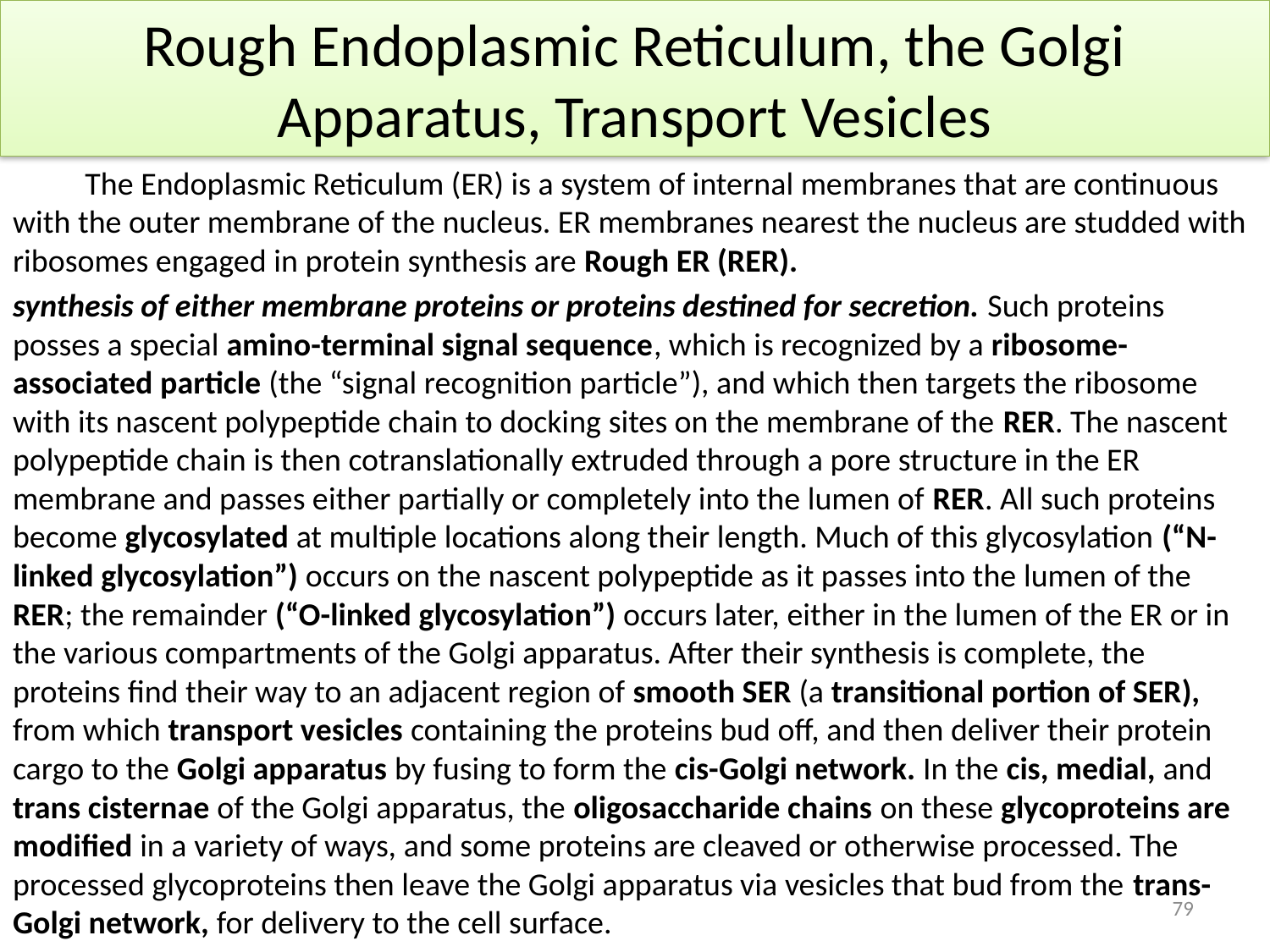

# Rough Endoplasmic Reticulum, the Golgi Apparatus, Transport Vesicles
	The Endoplasmic Reticulum (ER) is a system of internal membranes that are continuous with the outer membrane of the nucleus. ER membranes nearest the nucleus are studded with ribosomes engaged in protein synthesis are Rough ER (RER).
synthesis of either membrane proteins or proteins destined for secretion. Such proteins posses a special amino-terminal signal sequence, which is recognized by a ribosome-associated particle (the “signal recognition particle”), and which then targets the ribosome with its nascent polypeptide chain to docking sites on the membrane of the RER. The nascent polypeptide chain is then cotranslationally extruded through a pore structure in the ER membrane and passes either partially or completely into the lumen of RER. All such proteins become glycosylated at multiple locations along their length. Much of this glycosylation (“N-linked glycosylation”) occurs on the nascent polypeptide as it passes into the lumen of the RER; the remainder (“O-linked glycosylation”) occurs later, either in the lumen of the ER or in the various compartments of the Golgi apparatus. After their synthesis is complete, the proteins find their way to an adjacent region of smooth SER (a transitional portion of SER), from which transport vesicles containing the proteins bud off, and then deliver their protein cargo to the Golgi apparatus by fusing to form the cis-Golgi network. In the cis, medial, and trans cisternae of the Golgi apparatus, the oligosaccharide chains on these glycoproteins are modified in a variety of ways, and some proteins are cleaved or otherwise processed. The processed glycoproteins then leave the Golgi apparatus via vesicles that bud from the trans-Golgi network, for delivery to the cell surface.

79